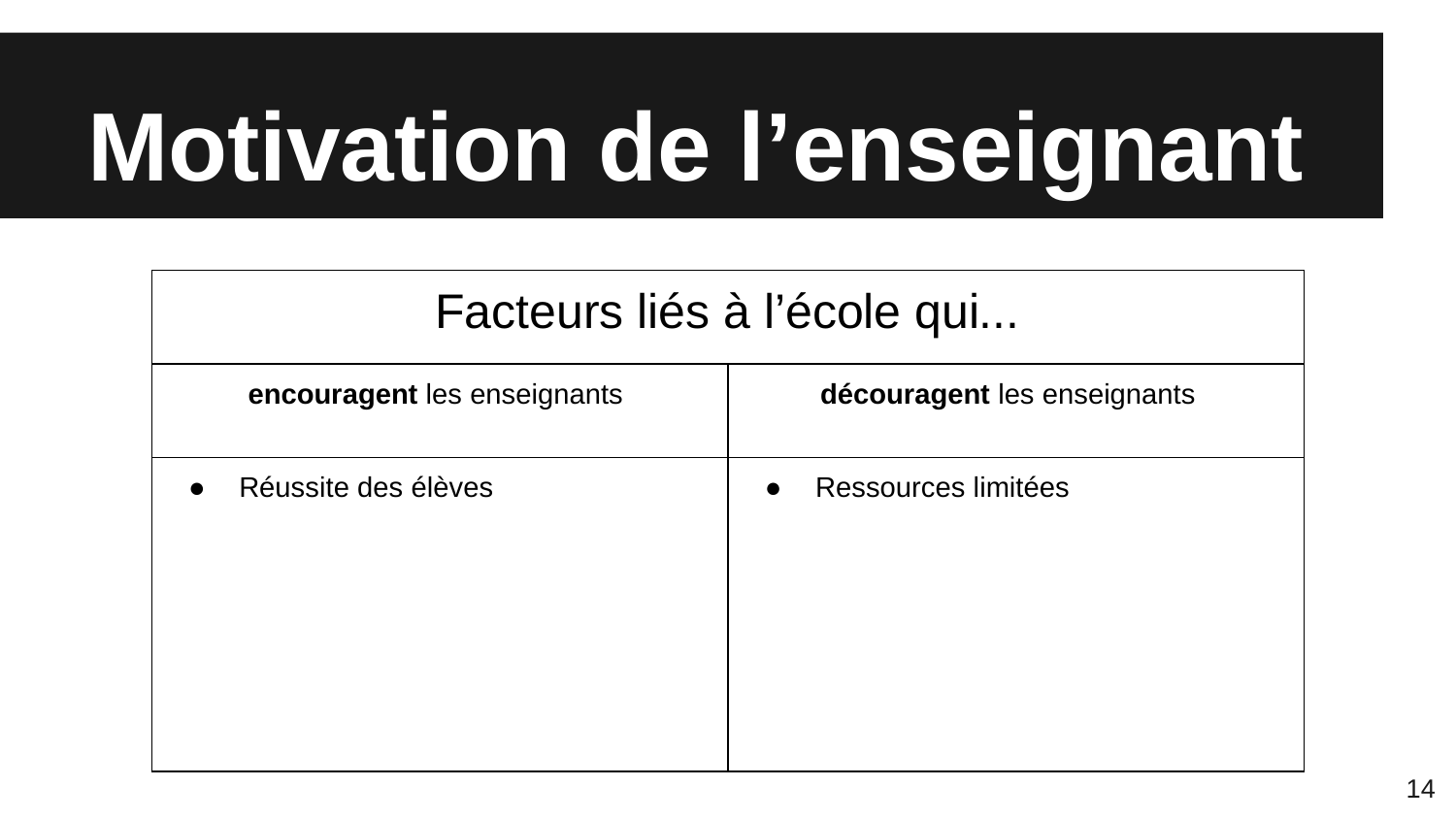

# Motivation de l’enseignant
| Facteurs liés à l’école qui... |  |
| --- | --- |
| encouragent les enseignants | découragent les enseignants |
| Réussite des élèves | Ressources limitées |
14